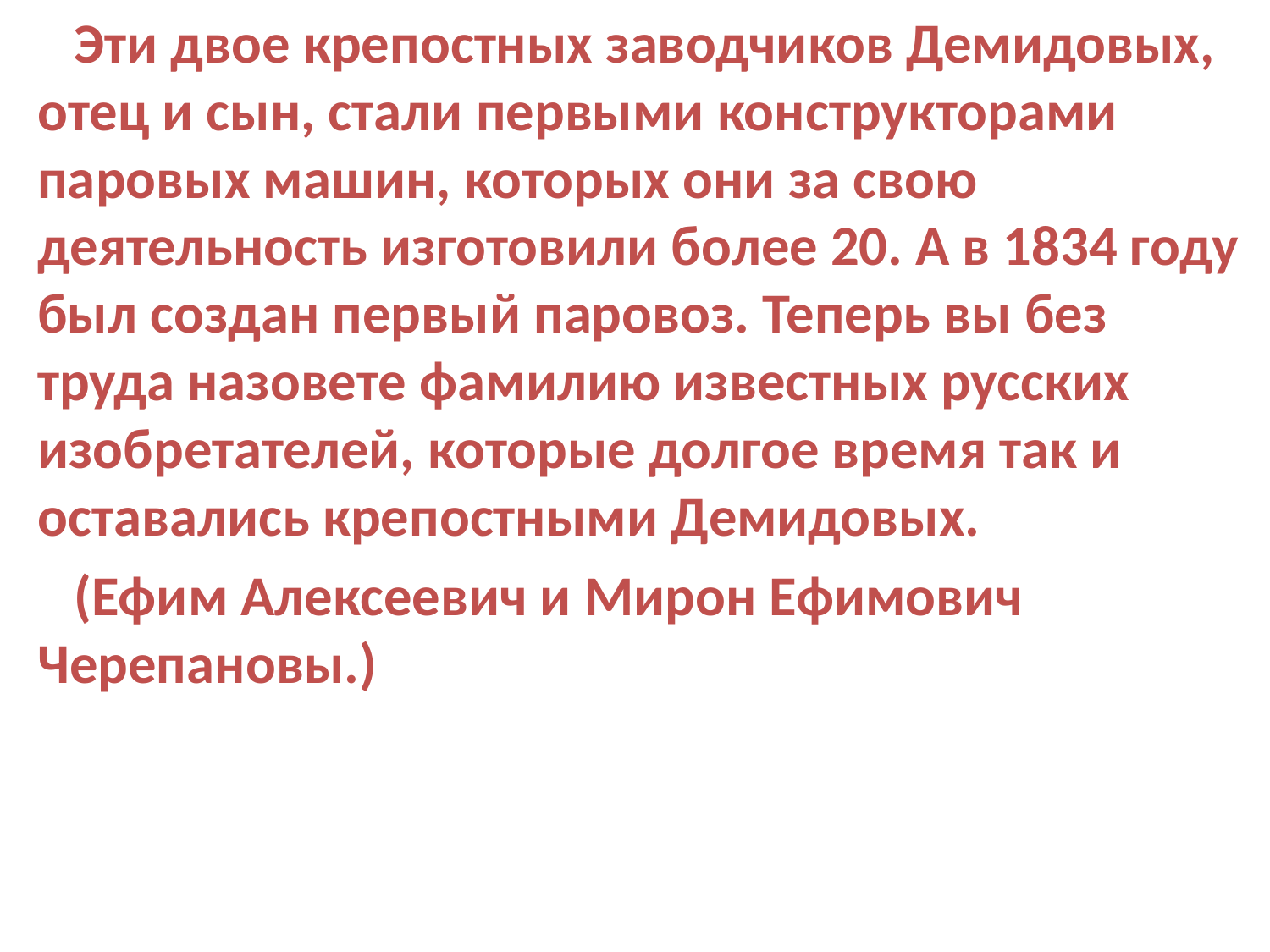

Эти двое крепостных заводчиков Демидовых, отец и сын, стали первыми конструкторами паровых машин, которых они за свою деятельность изготовили более 20. А в 1834 году был создан первый паровоз. Теперь вы без труда назовете фамилию известных русских изобретателей, которые долгое время так и оставались крепостными Демидовых.
(Ефим Алексеевич и Мирон Ефимович Черепановы.)